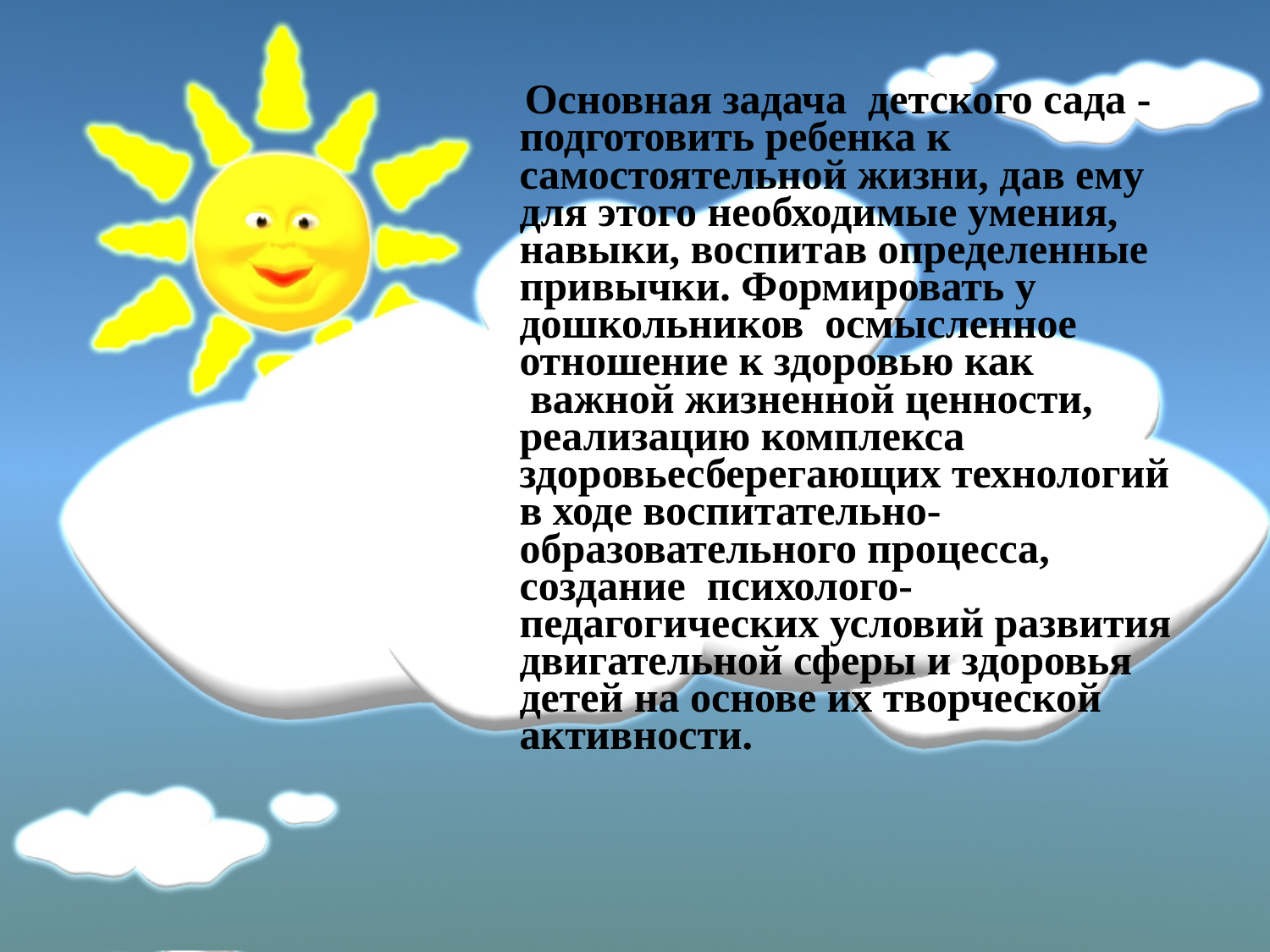

Основная задача  детского сада - подготовить ребенка к самостоятельной жизни, дав ему для этого необходимые умения, навыки, воспитав определенные привычки. Формировать у дошкольников  осмысленное отношение к здоровью как  важной жизненной ценности, реализацию комплекса здоровьесберегающих технологий в ходе воспитательно-образовательного процесса, создание  психолого-педагогических условий развития двигательной сферы и здоровья детей на основе их творческой активности.